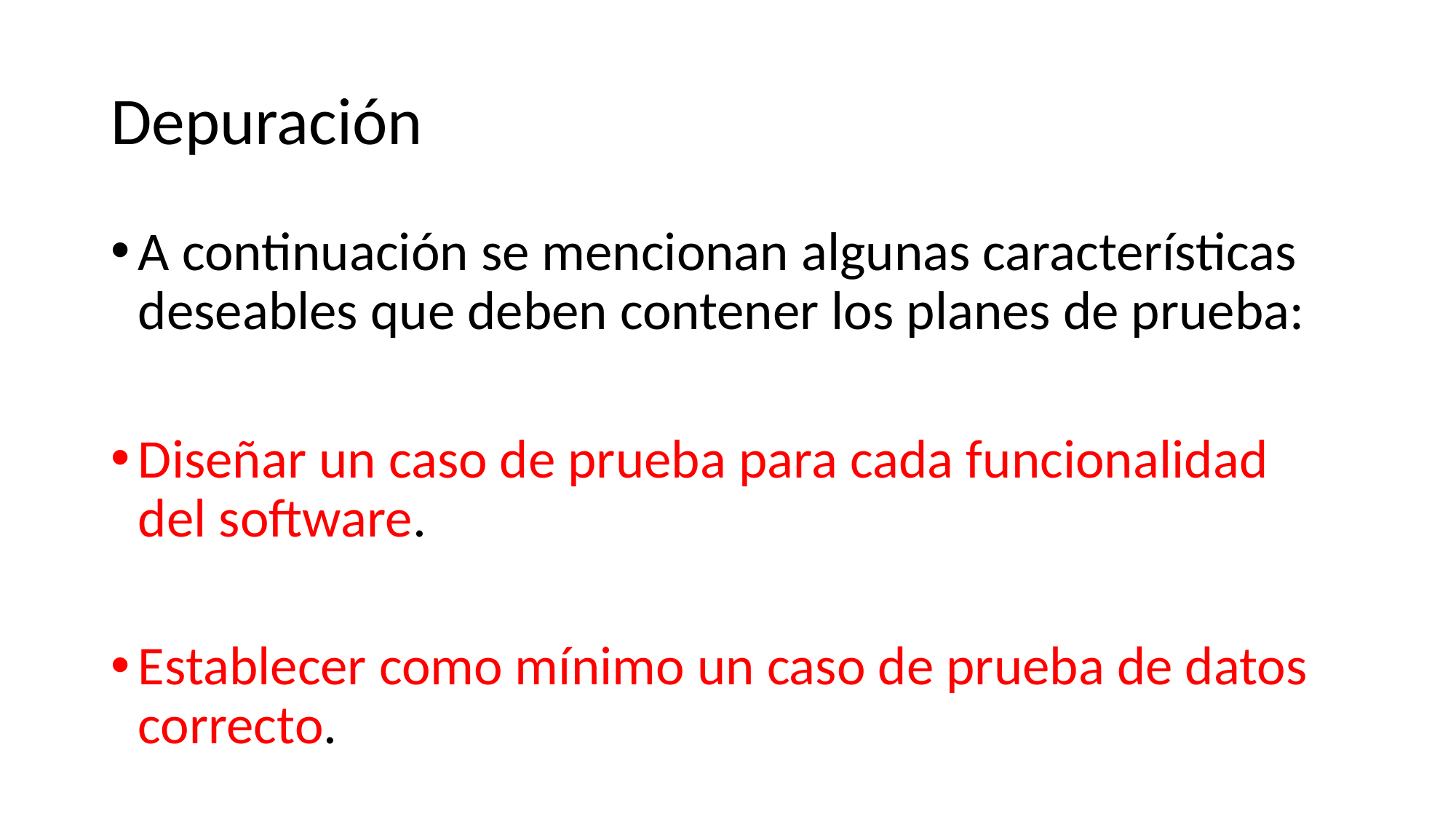

# Depuración
A continuación se mencionan algunas características deseables que deben contener los planes de prueba:

Diseñar un caso de prueba para cada funcionalidad del software.

Establecer como mínimo un caso de prueba de datos correcto.